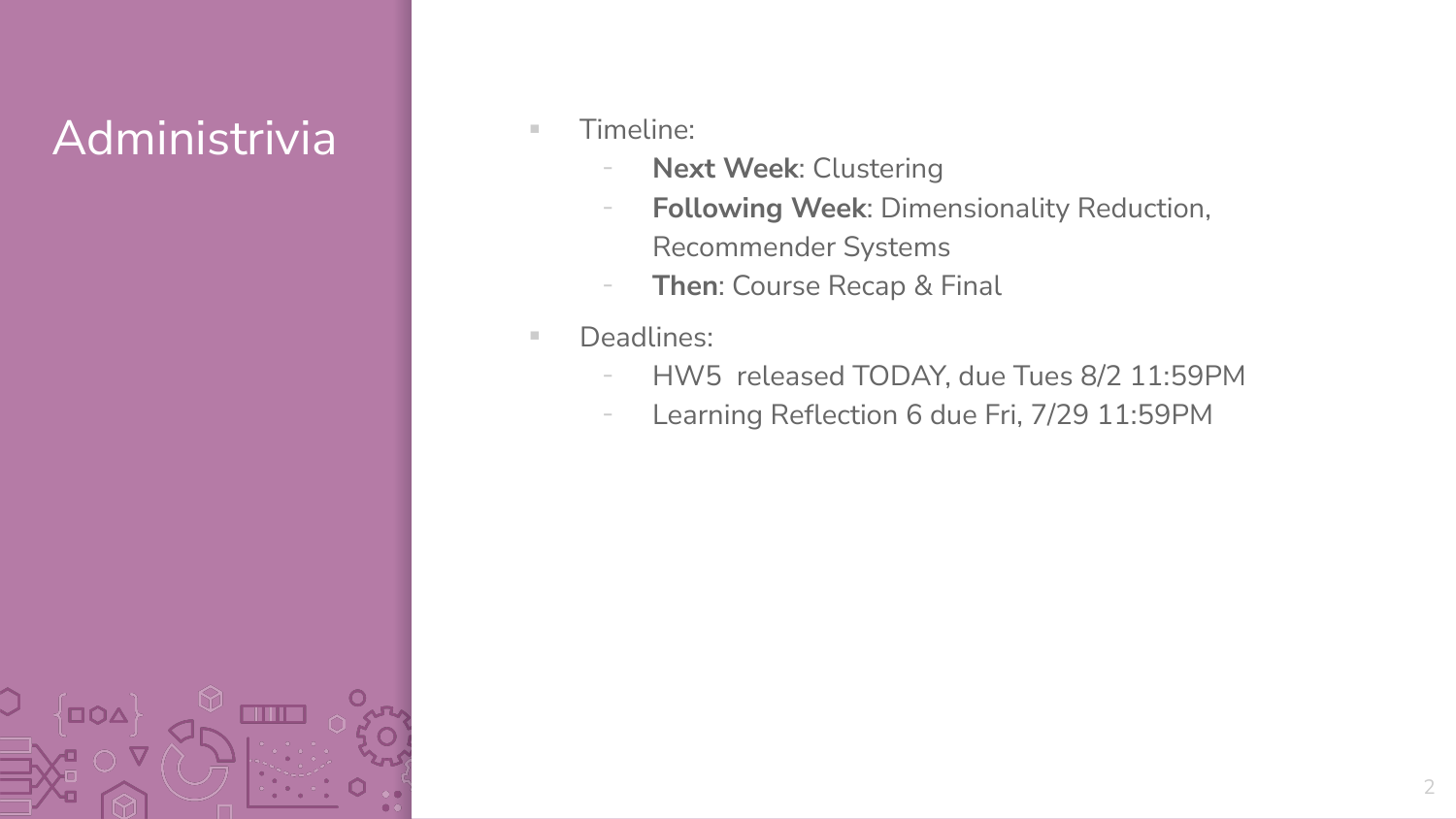

# Administrivia
Timeline:
Next Week: Clustering
Following Week: Dimensionality Reduction, Recommender Systems
Then: Course Recap & Final
Deadlines:
HW5  released TODAY, due Tues 8/2 11:59PM
Learning Reflection 6 due Fri, 7/29 11:59PM

2